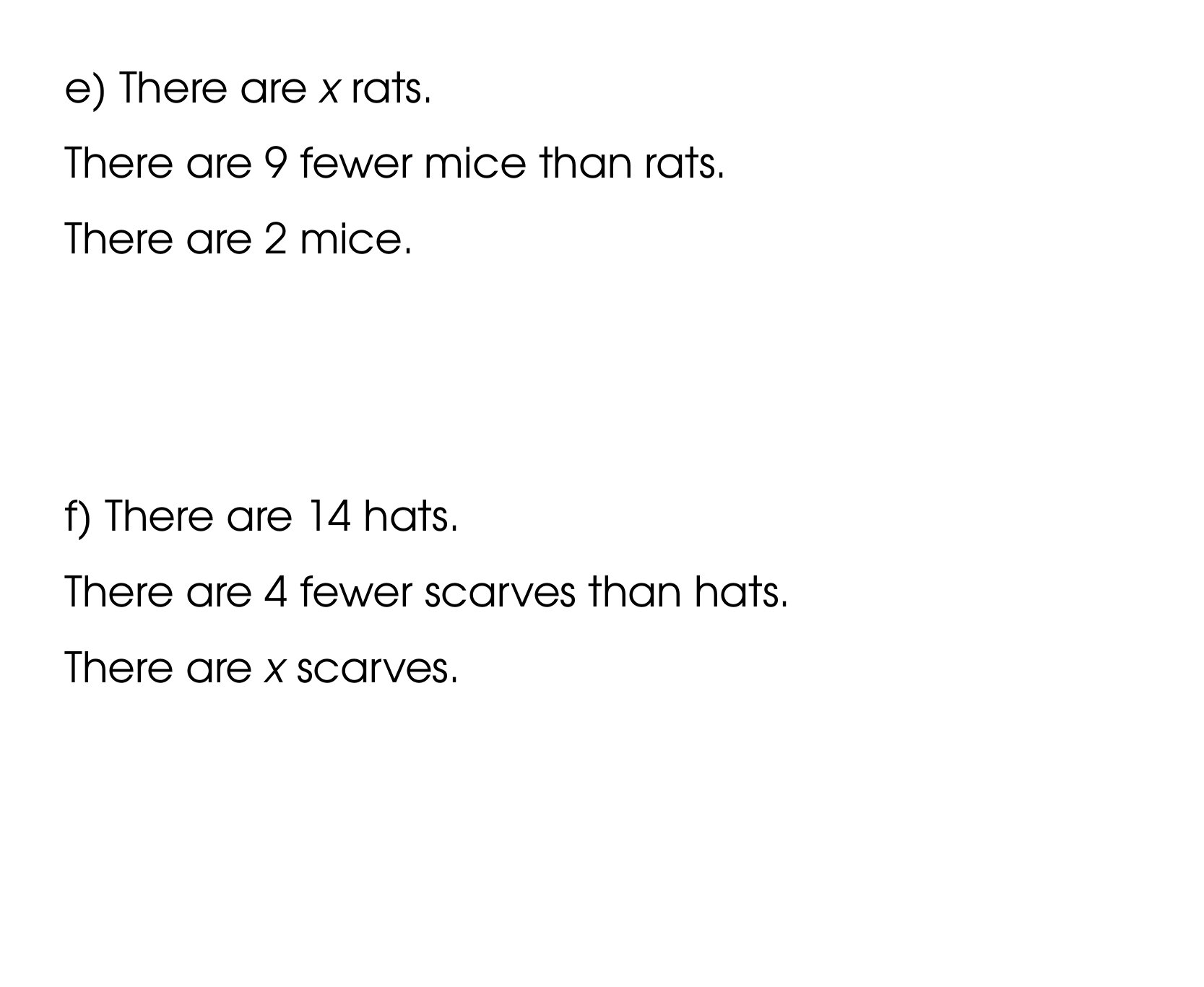

e) There are x rats.
There are 9 fewer mice than rats.
There are 2 mice.
f) There are 14 hats.
There are 4 fewer scarves than hats.
There are x scarves.